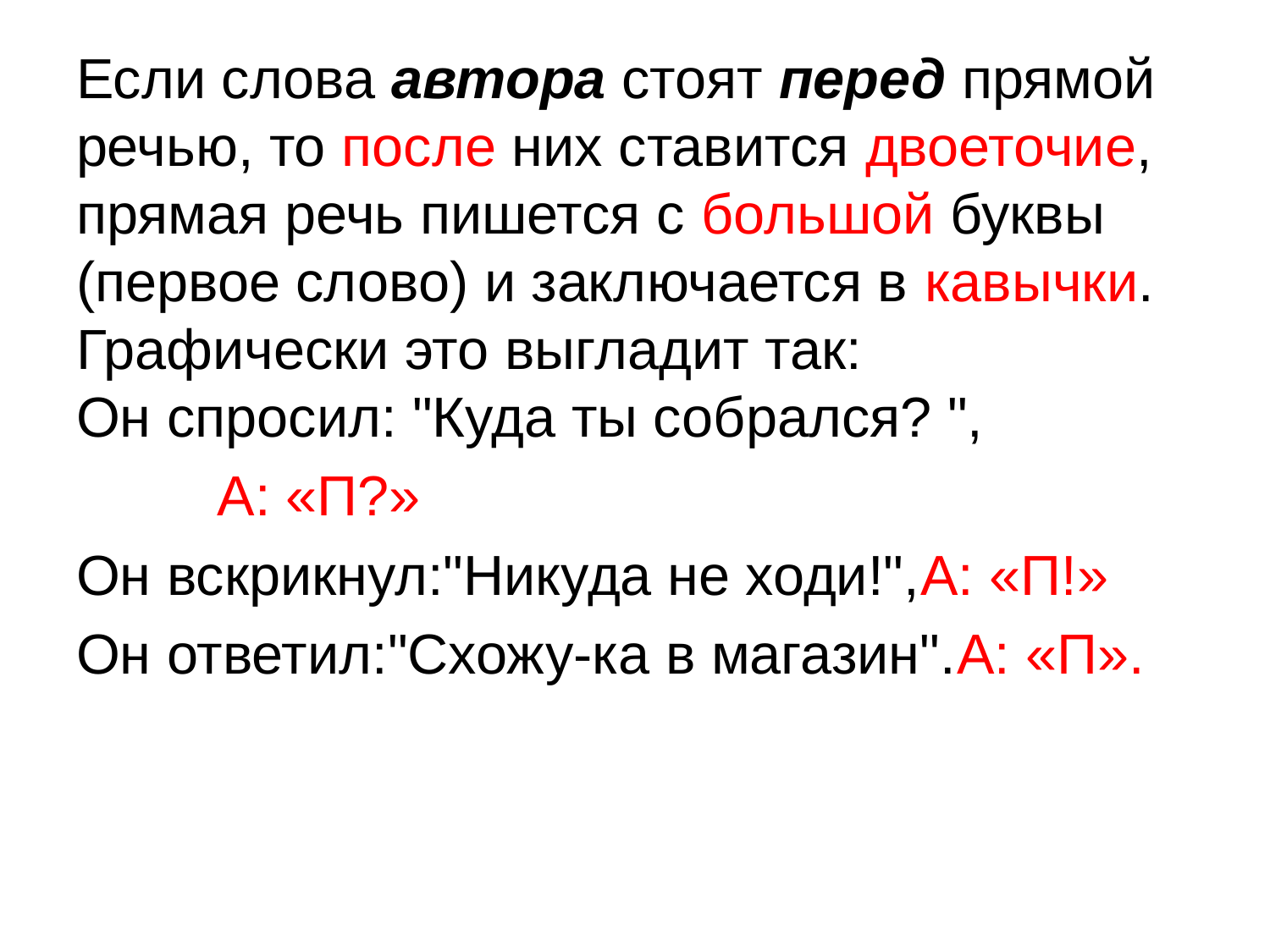

Если слова автора стоят перед прямой речью, то после них ставится двоеточие, прямая речь пишется с большой буквы (первое слово) и заключается в кавычки. Графически это выгладит так: 
Он спросил: "Куда ты собрался? ",
         А: «П?»
Он вскрикнул:"Никуда не ходи!",А: «П!»
Он ответил:"Схожу-ка в магазин".А: «П».